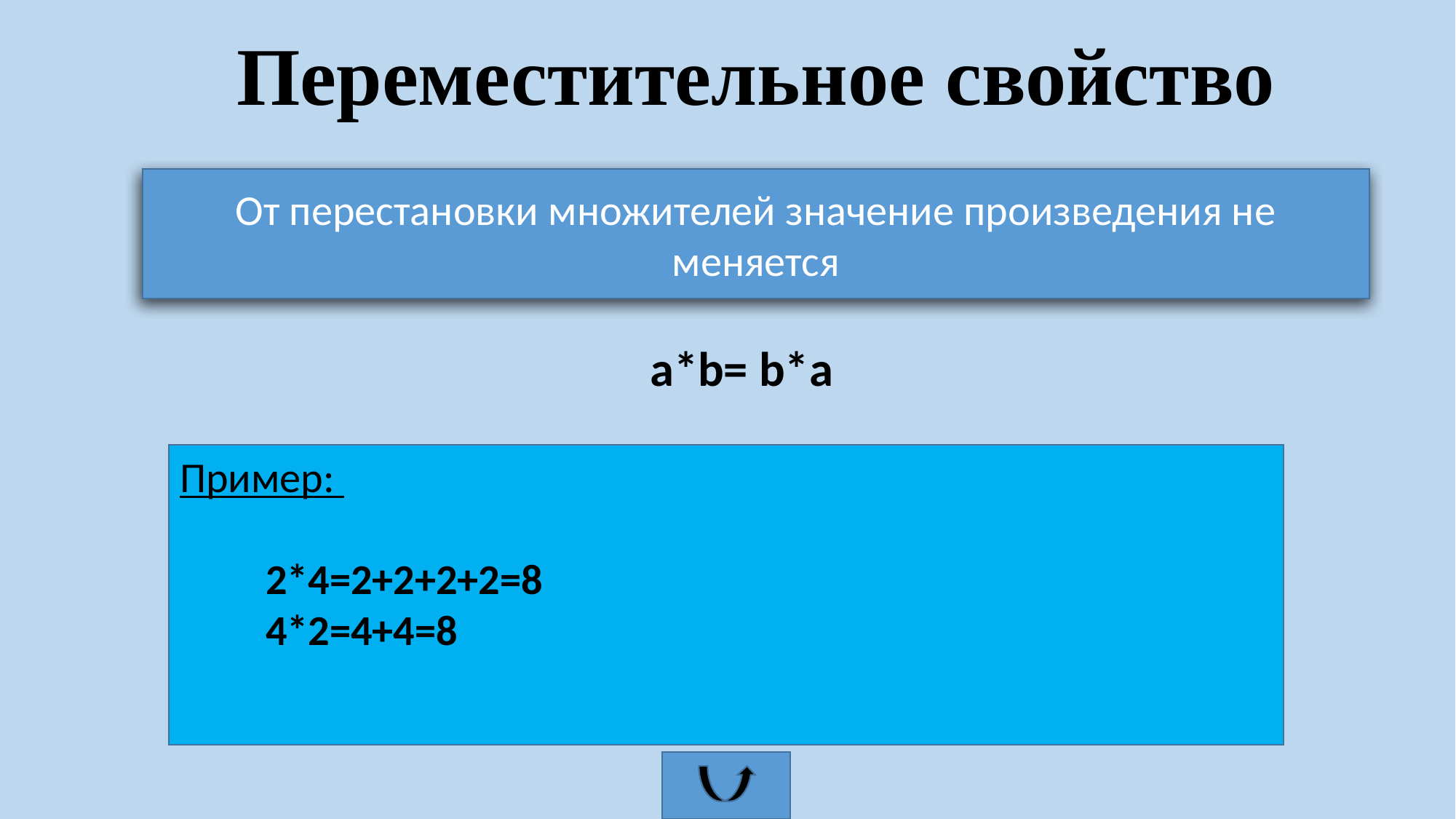

# Переместительное свойство
От перестановки множителей значение произведения не меняется
a*b= b*a
Пример:

2*4=2+2+2+2=8
4*2=4+4=8